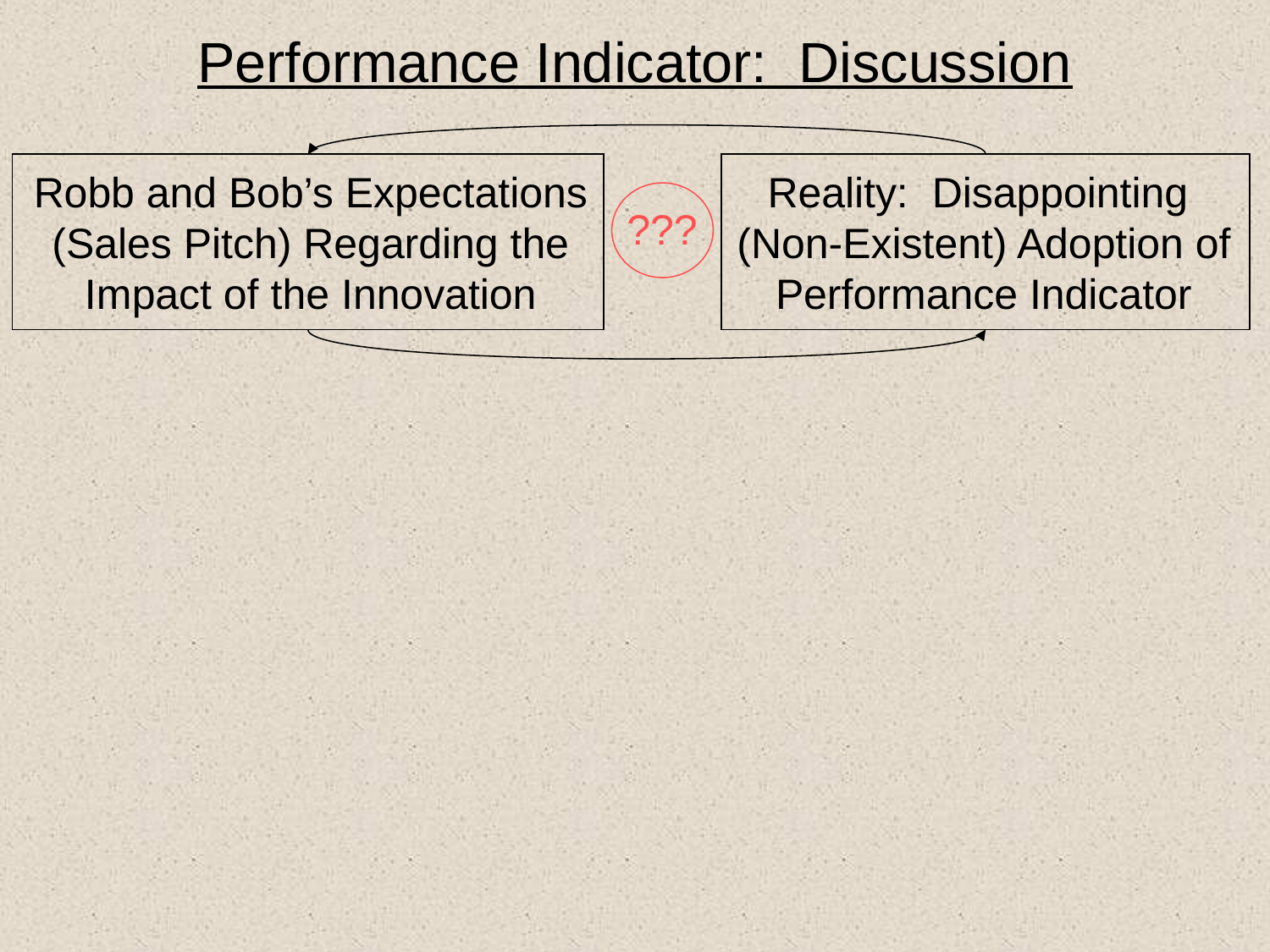

Performance Indicator:  Discussion

Robb and Bob’s Expectations
(Sales Pitch) Regarding the
Impact of the Innovation
Reality:  Disappointing
(Non-Existent) Adoption of
Performance Indicator

???